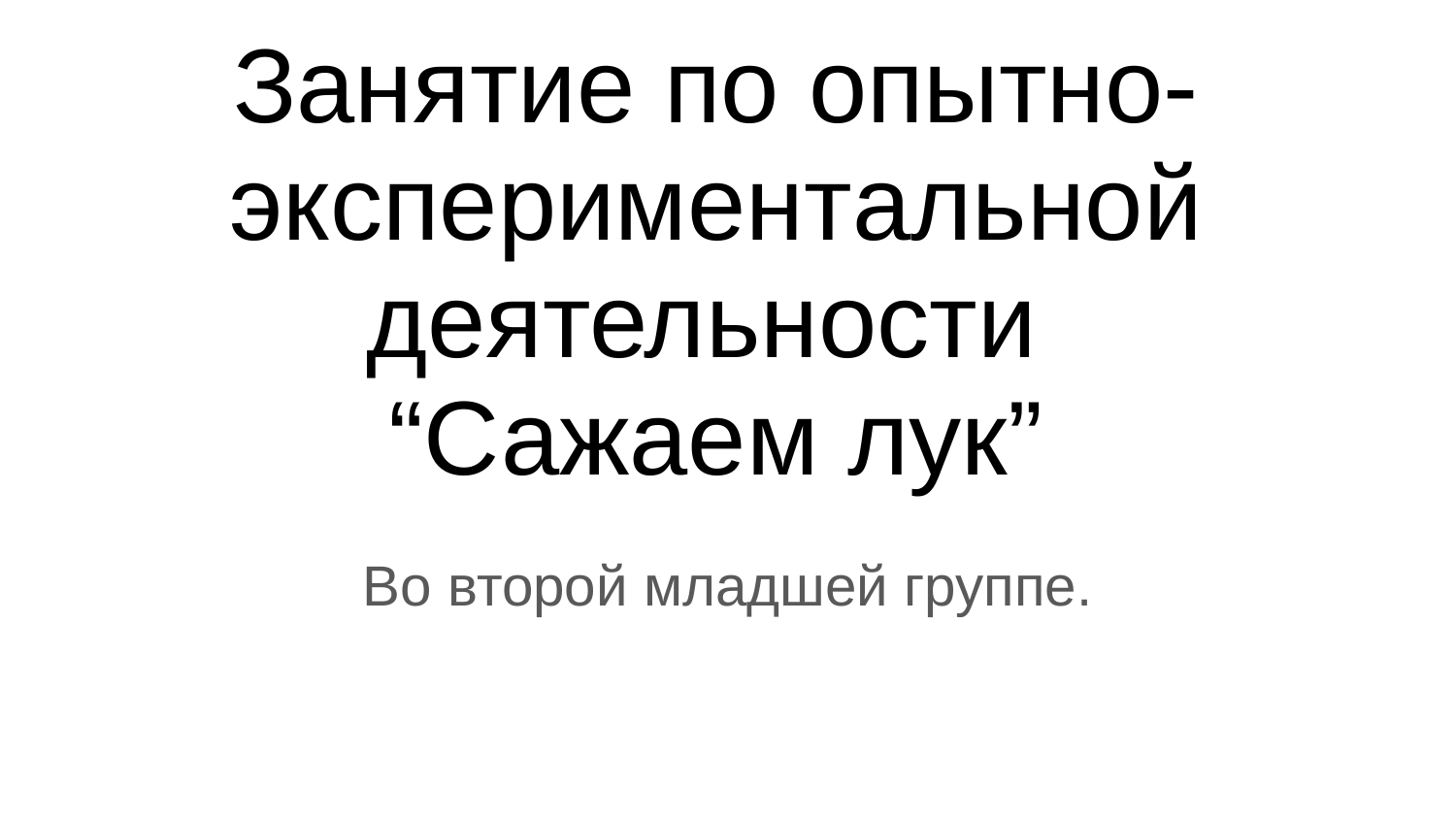

# Занятие по опытно- экспериментальной деятельности
“Сажаем лук”
Во второй младшей группе.